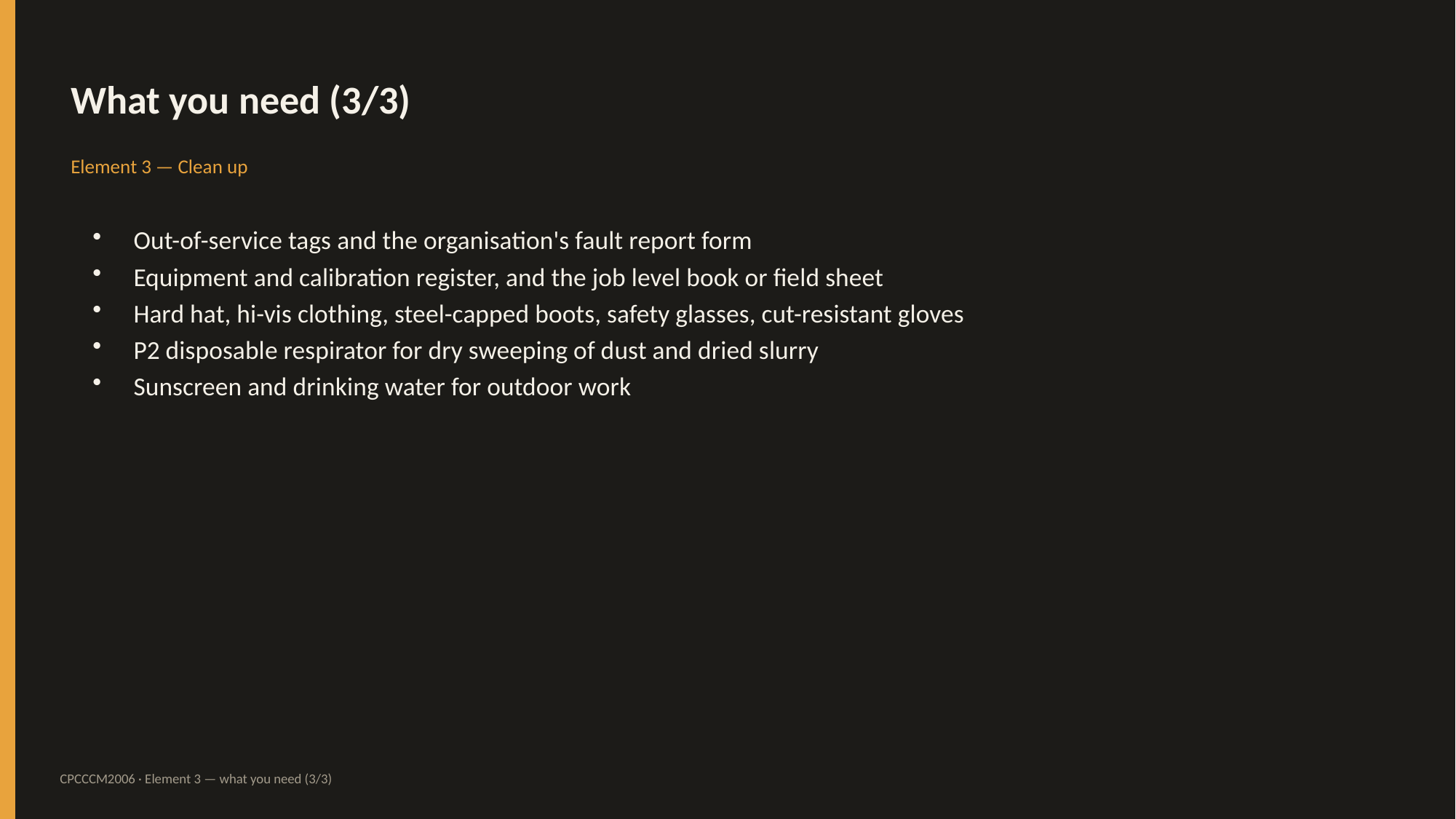

What you need (3/3)
Element 3 — Clean up
Out-of-service tags and the organisation's fault report form
Equipment and calibration register, and the job level book or field sheet
Hard hat, hi-vis clothing, steel-capped boots, safety glasses, cut-resistant gloves
P2 disposable respirator for dry sweeping of dust and dried slurry
Sunscreen and drinking water for outdoor work
CPCCCM2006 · Element 3 — what you need (3/3)